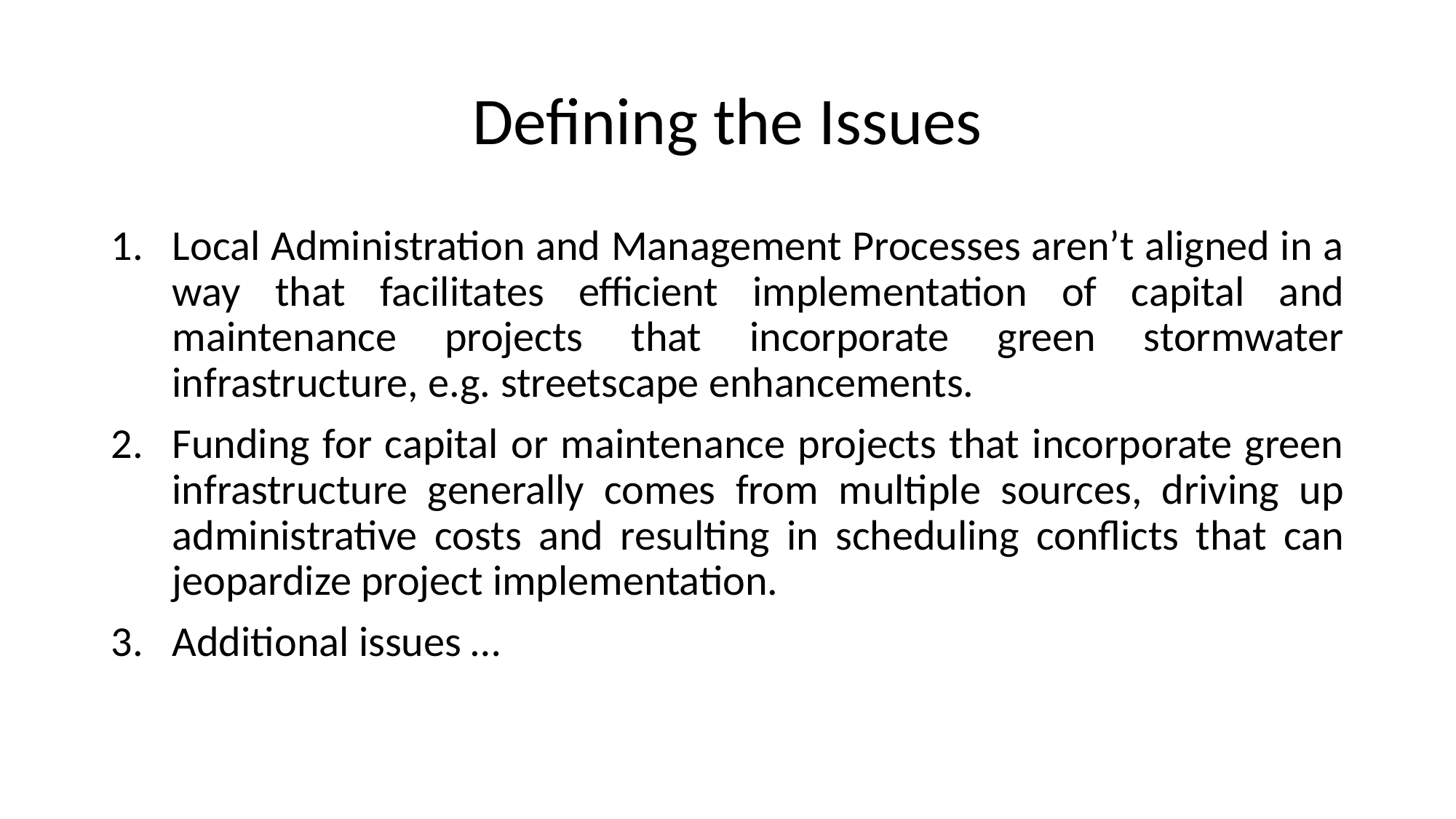

# Defining the Issues
Local Administration and Management Processes aren’t aligned in a way that facilitates efficient implementation of capital and maintenance projects that incorporate green stormwater infrastructure, e.g. streetscape enhancements.
Funding for capital or maintenance projects that incorporate green infrastructure generally comes from multiple sources, driving up administrative costs and resulting in scheduling conflicts that can jeopardize project implementation.
Additional issues …